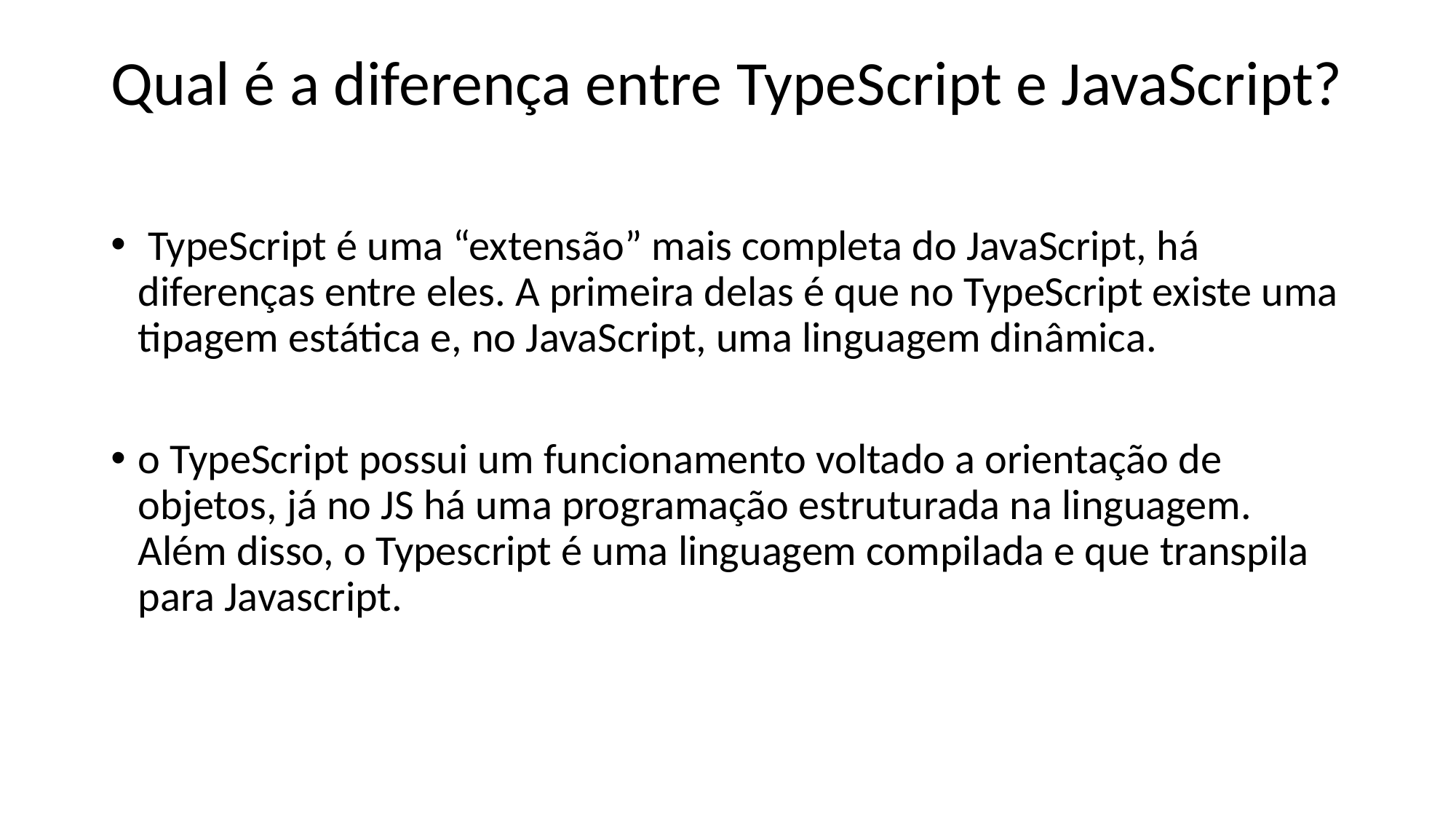

# Qual é a diferença entre TypeScript e JavaScript?
 TypeScript é uma “extensão” mais completa do JavaScript, há diferenças entre eles. A primeira delas é que no TypeScript existe uma tipagem estática e, no JavaScript, uma linguagem dinâmica.

o TypeScript possui um funcionamento voltado a orientação de objetos, já no JS há uma programação estruturada na linguagem. Além disso, o Typescript é uma linguagem compilada e que transpila para Javascript.